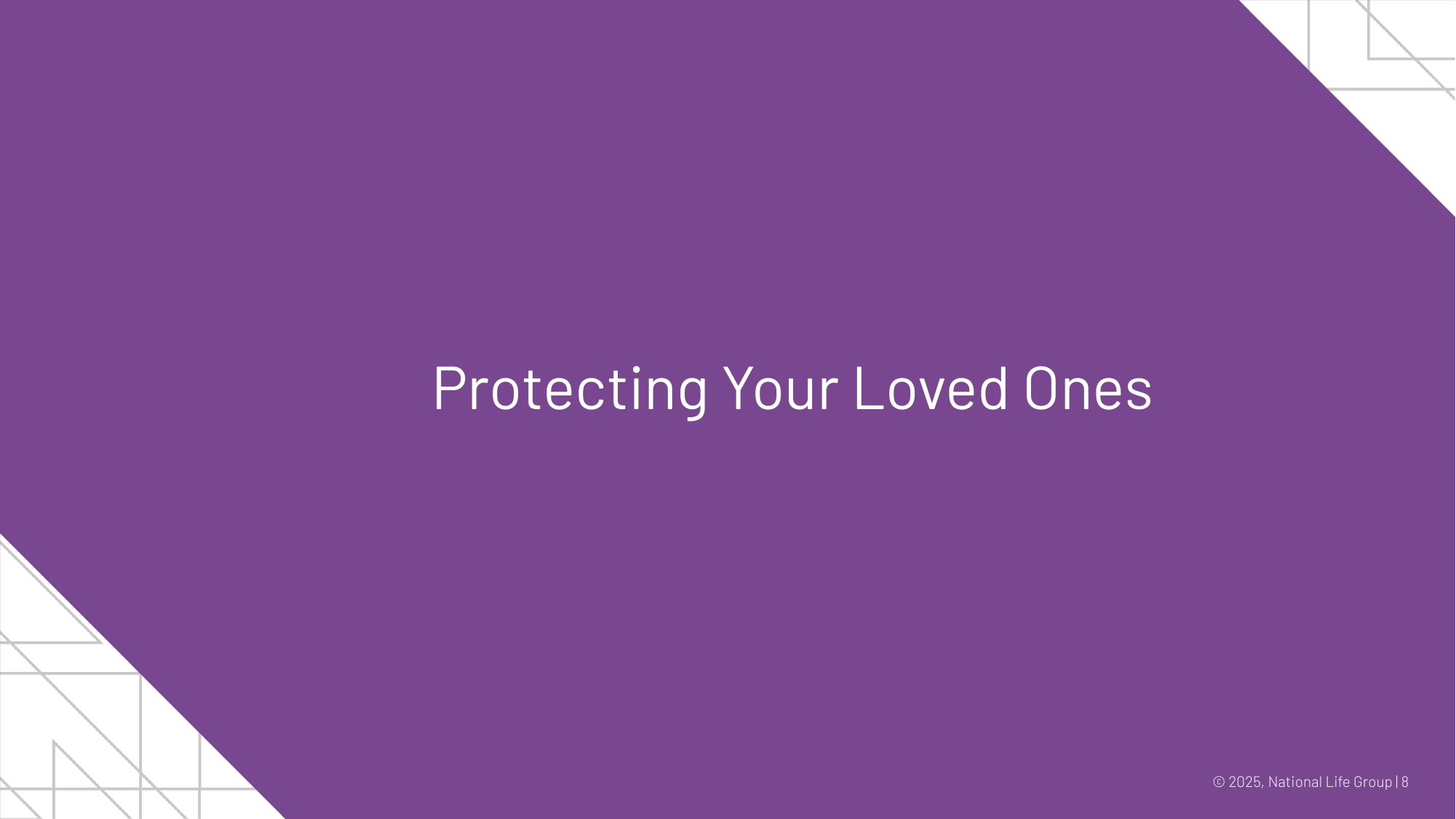

Protecting Your Loved Ones

© 2025, National Life Group | 8
© 2025, National Life Group | 8